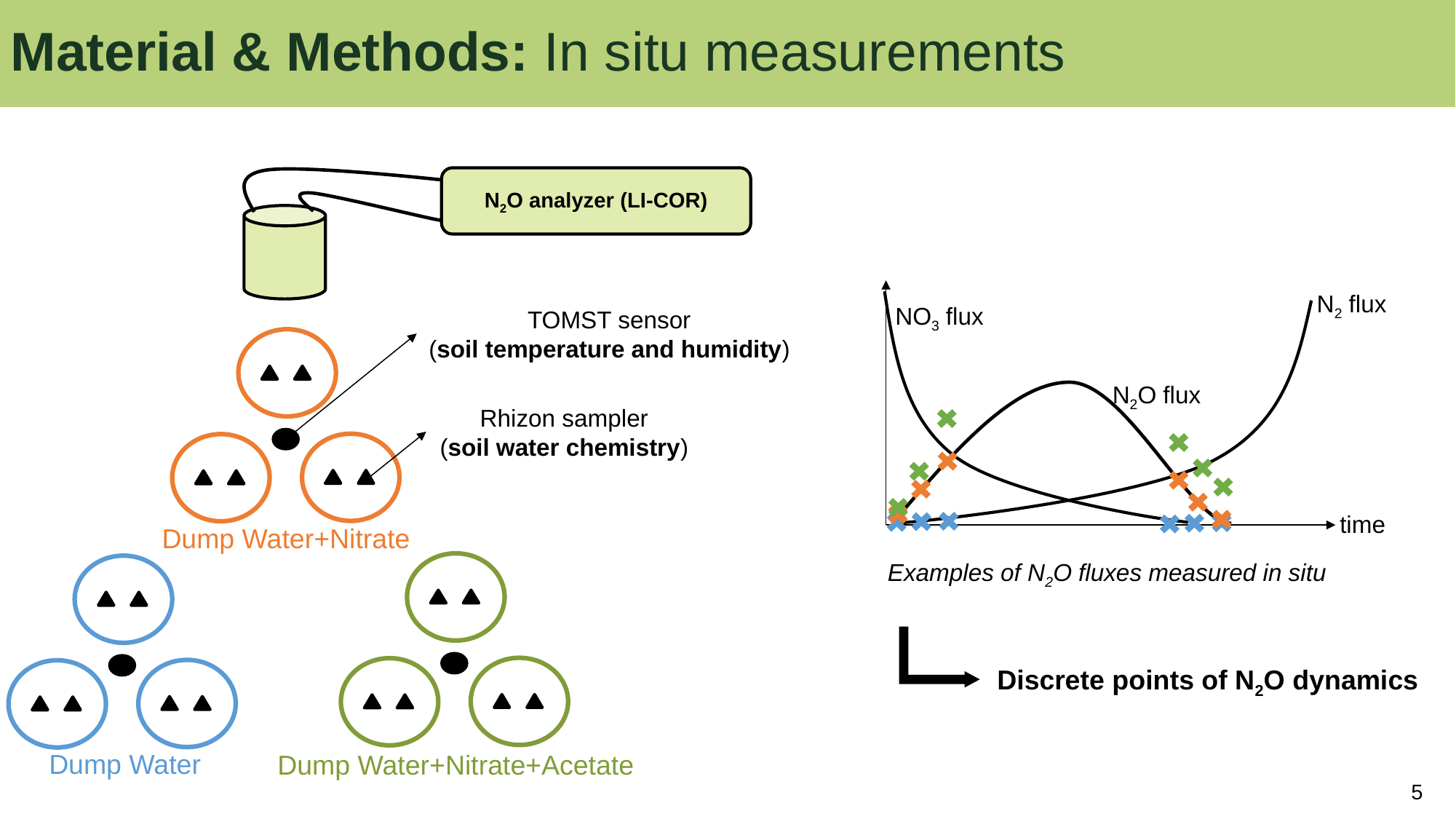

Material & Methods: In situ measurements
N2O analyzer (LI-COR)

time
N2 flux

NO3 flux

N2O flux

TOMST sensor
(soil temperature and humidity)

Dump Water+Nitrate

Rhizon sampler
(soil water chemistry)

Examples of N2O fluxes measured in situ

Dump Water+Nitrate+Acetate

Dump Water

Discrete points of N2O dynamics